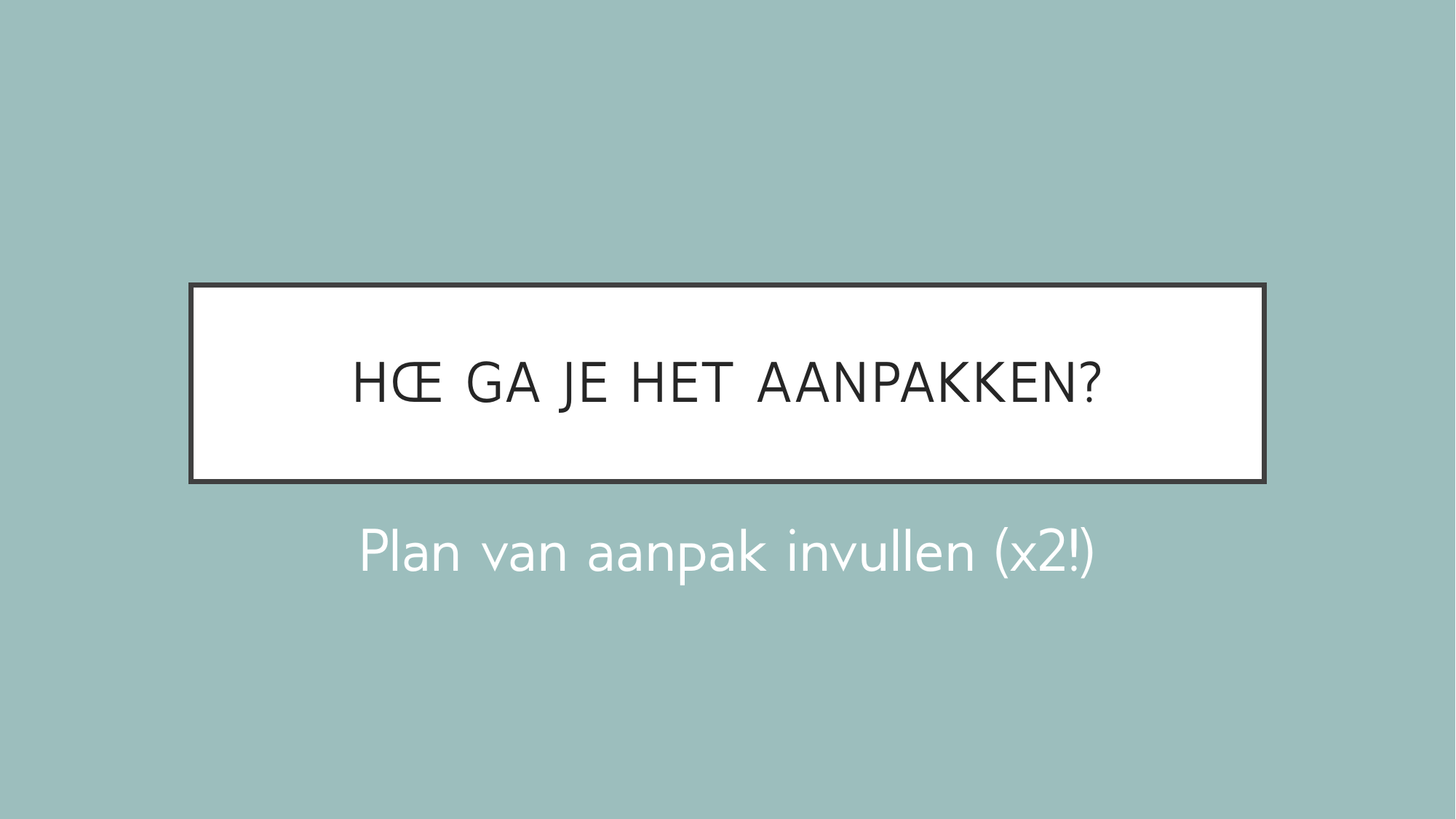

# HOE GA JE HET AANPAKKEN?
Plan van aanpak invullen (x2!)